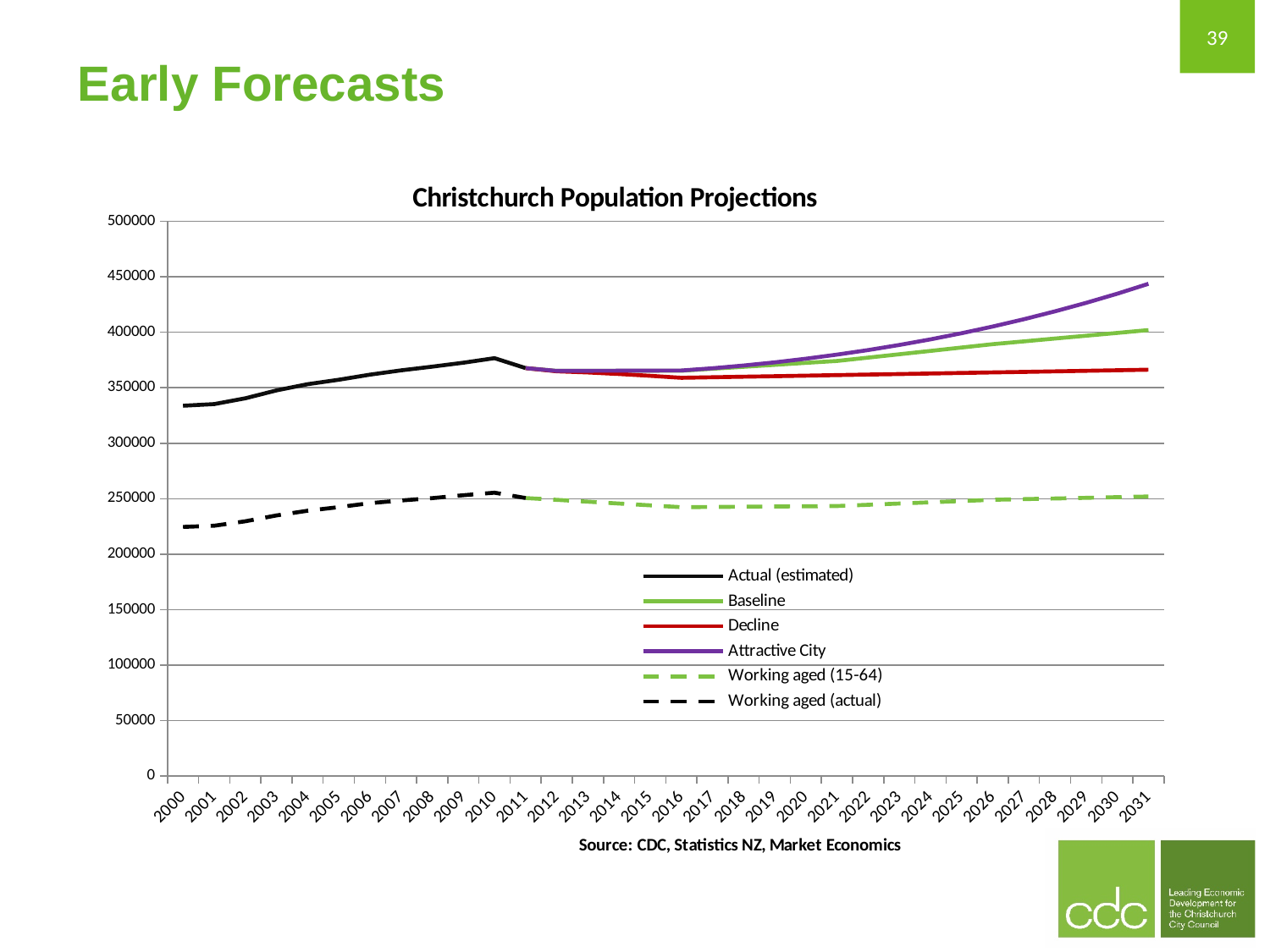

# Early Forecasts

### Chart: Christchurch Population Projections

| Category | Actual (estimated) | Baseline | Decline | Attractive City |  |  |
|---|---|---|---|---|---|---|
| 2000 | 333800.0 | None | None | None | None | 224500.39608556978 |
| 2001 | 335300.0 | None | None | None | None | 225600.0 |
| 2002 | 340500.0 | None | None | None | None | 229582.45664015145 |
| 2003 | 347600.0 | None | None | None | None | 234863.46440577702 |
| 2004 | 353200.0 | None | None | None | None | 239149.00724531242 |
| 2005 | 357200.0 | None | None | None | None | 242364.84083212522 |
| 2006 | 361800.0 | None | None | None | None | 246000.0 |
| 2007 | 365700.0 | None | None | None | None | 248400.0 |
| 2008 | 369000.0 | None | None | None | None | 250500.0 |
| 2009 | 372600.0 | None | None | None | None | 253100.0 |
| 2010 | 376700.0 | None | None | None | None | 255400.0 |
| 2011 | 367700.0 | 367700.0 | 367700.0 | 367700.0 | 250600.0 | 250600.0 |
| 2012 | None | 365193.3286325164 | 364828.135303884 | 365193.3286325164 | 248949.24694538937 | None |
| 2013 | None | 365275.18618828006 | 363814.08544352703 | 365275.18618828006 | 247298.49389077863 | None |
| 2014 | None | 365321.86411675863 | 362399.2892038248 | 365358.3916353775 | 245647.740836168 | None |
| 2015 | None | 365331.07256089186 | 360764.4341538809 | 365440.6726785646 | 243996.9877815573 | None |
| 2016 | None | 365308.4853669276 | 358988.64857007965 | 365553.29175728385 | 242346.23472694648 | None |
| 2017 | None | 367112.4717361049 | 359469.3461012462 | 367596.09668242786 | 242549.70666953194 | None |
| 2018 | None | 368901.6141142886 | 359950.6873021149 | 370039.9691844154 | 242753.17861211736 | None |
| 2019 | None | 370645.0500167614 | 360432.6730345802 | 372892.3315407489 | 242956.6505547028 | None |
| 2020 | None | 372421.7891951375 | 360915.3041616914 | 376161.94650424516 | 243160.12249728822 | None |
| 2021 | None | 374156.49544252746 | 361398.5815476528 | 379858.96194802516 | 243363.59443987368 | None |
| 2022 | None | 377181.81589123054 | 361882.50605782605 | 383994.9631011277 | 244490.88654450778 | None |
| 2023 | None | 380207.1363399339 | 362367.07855873165 | 388583.03274938755 | 245618.17864914204 | None |
| 2024 | None | 383232.45678863715 | 362852.29991805076 | 393637.8198374068 | 246745.47075377608 | None |
| 2025 | None | 386257.77723734046 | 363338.17100462515 | 399175.6169726859 | 247872.76285841034 | None |
| 2026 | None | 389283.09768604394 | 363824.69268846186 | 405214.4474029016 | 249000.05496304433 | None |
| 2027 | None | 391821.7407570552 | 364311.8658407309 | 411774.16211260547 | 249595.94214658573 | None |
| 2028 | None | 394360.38382806676 | 364799.6913337707 | 418876.54776706605 | 250191.8293301268 | None |
| 2029 | None | 396899.02689907816 | 365288.1700410861 | 426545.4463193797 | 250787.71651366813 | None |
| 2030 | None | 399437.6699700897 | 365777.3028373527 | 434806.88719326706 | 251383.6036972093 | None |
| 2031 | None | 401976.3130411012 | 366267.0905984172 | 443689.23305916507 | 251979.49088075064 | None |